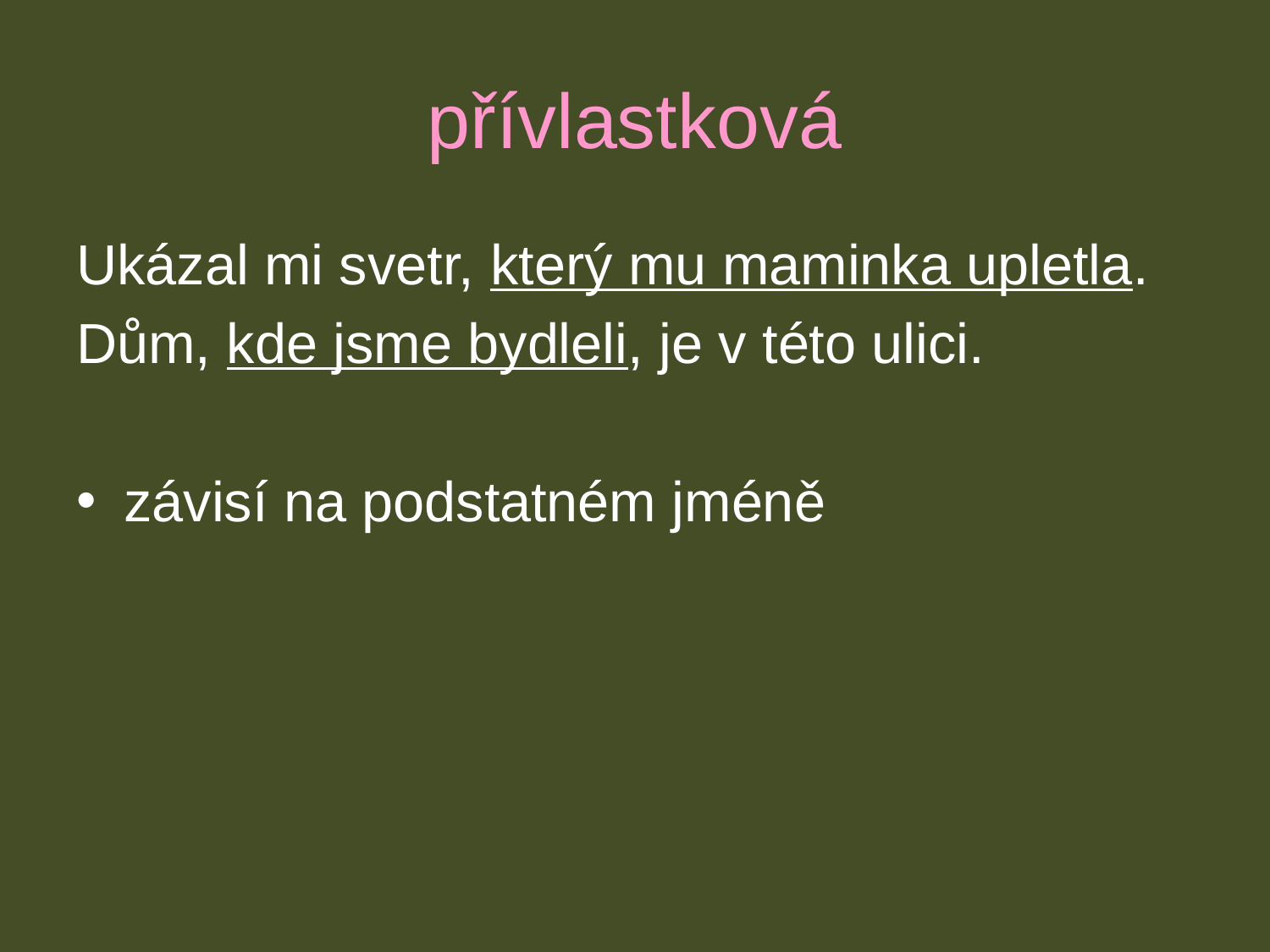

# přívlastková
Ukázal mi svetr, který mu maminka upletla.
Dům, kde jsme bydleli, je v této ulici.

závisí na podstatném jméně